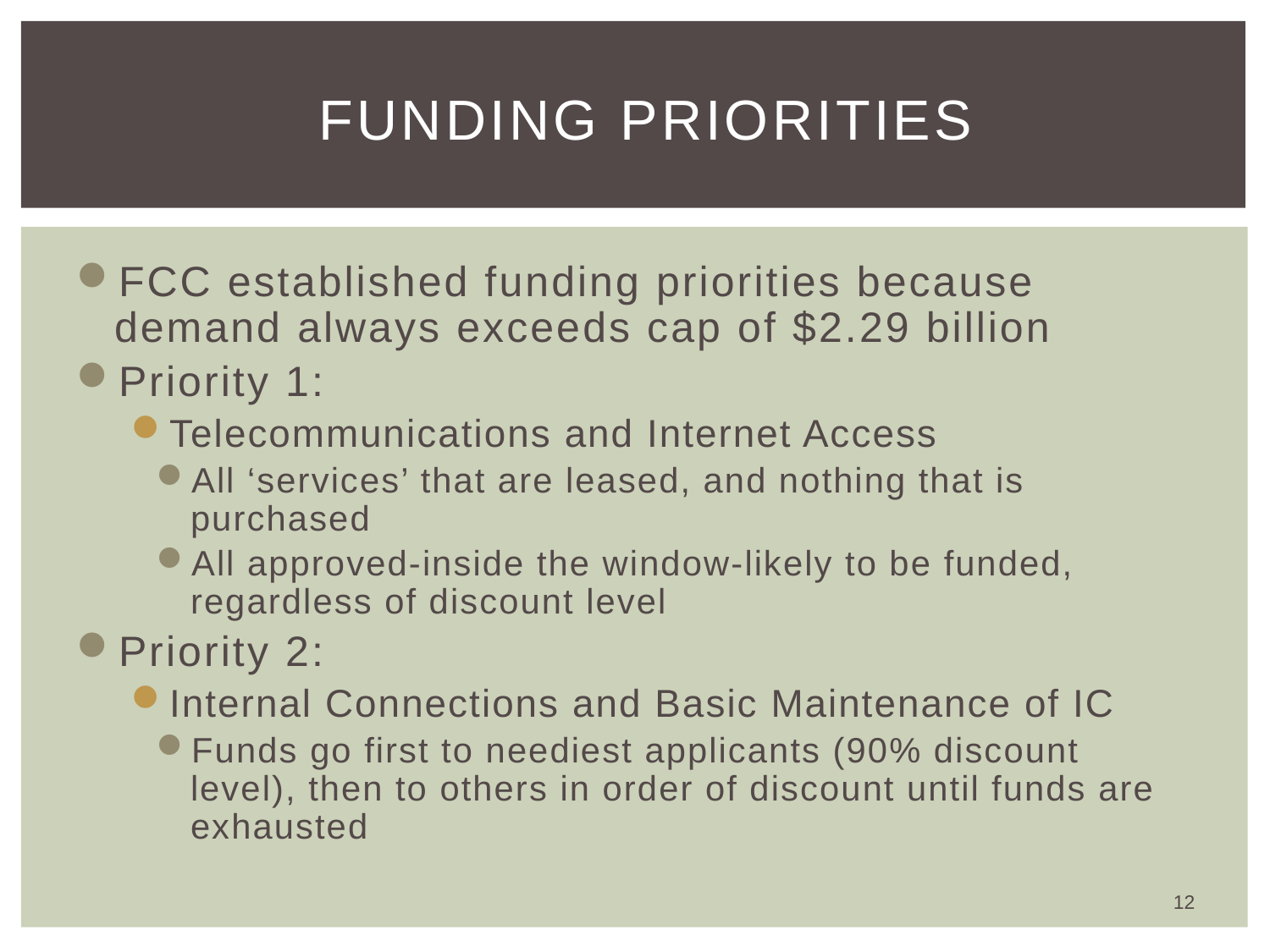

# Funding Priorities
FCC established funding priorities because demand always exceeds cap of $2.29 billion
Priority 1:
Telecommunications and Internet Access
All ‘services’ that are leased, and nothing that is purchased
All approved-inside the window-likely to be funded, regardless of discount level
Priority 2:
Internal Connections and Basic Maintenance of IC
Funds go first to neediest applicants (90% discount level), then to others in order of discount until funds are exhausted
12